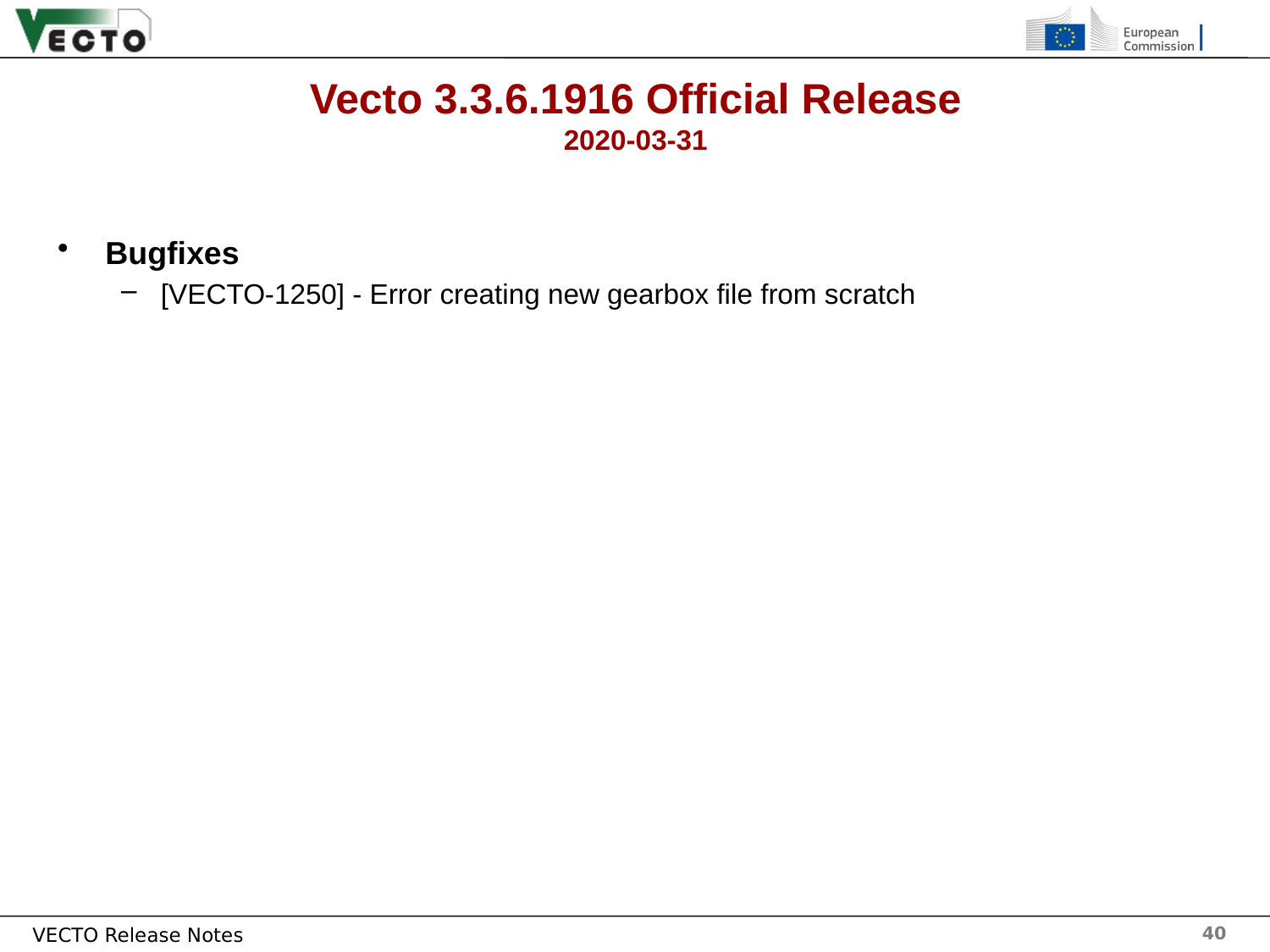

# Vecto 3.3.6.1916 Official Release 2020-03-31
Bugfixes
[VECTO-1250] - Error creating new gearbox file from scratch